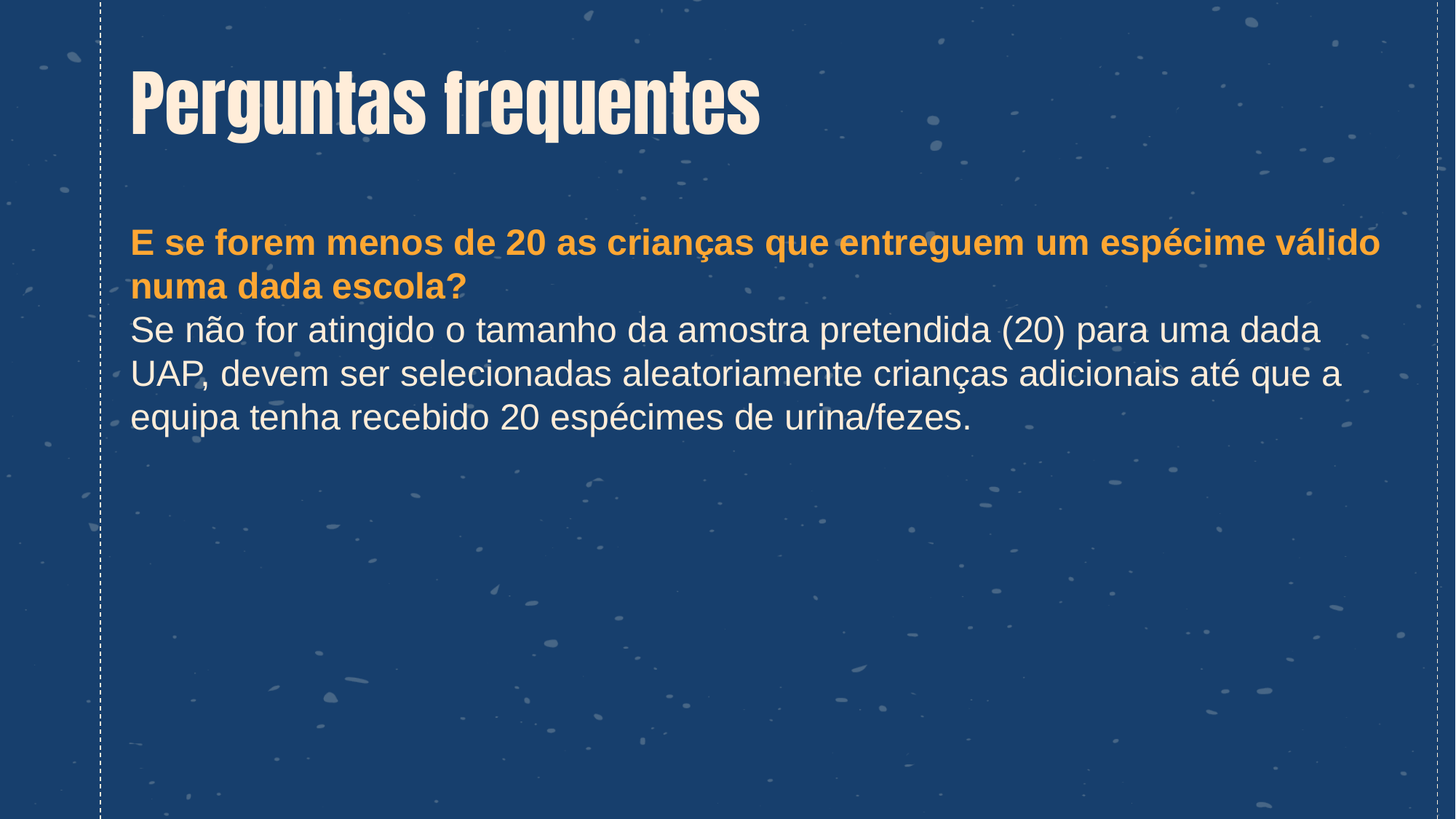

# Perguntas frequentes
E se forem menos de 20 as crianças que entreguem um espécime válido numa dada escola?
Se não for atingido o tamanho da amostra pretendida (20) para uma dada UAP, devem ser selecionadas aleatoriamente crianças adicionais até que a equipa tenha recebido 20 espécimes de urina/fezes.